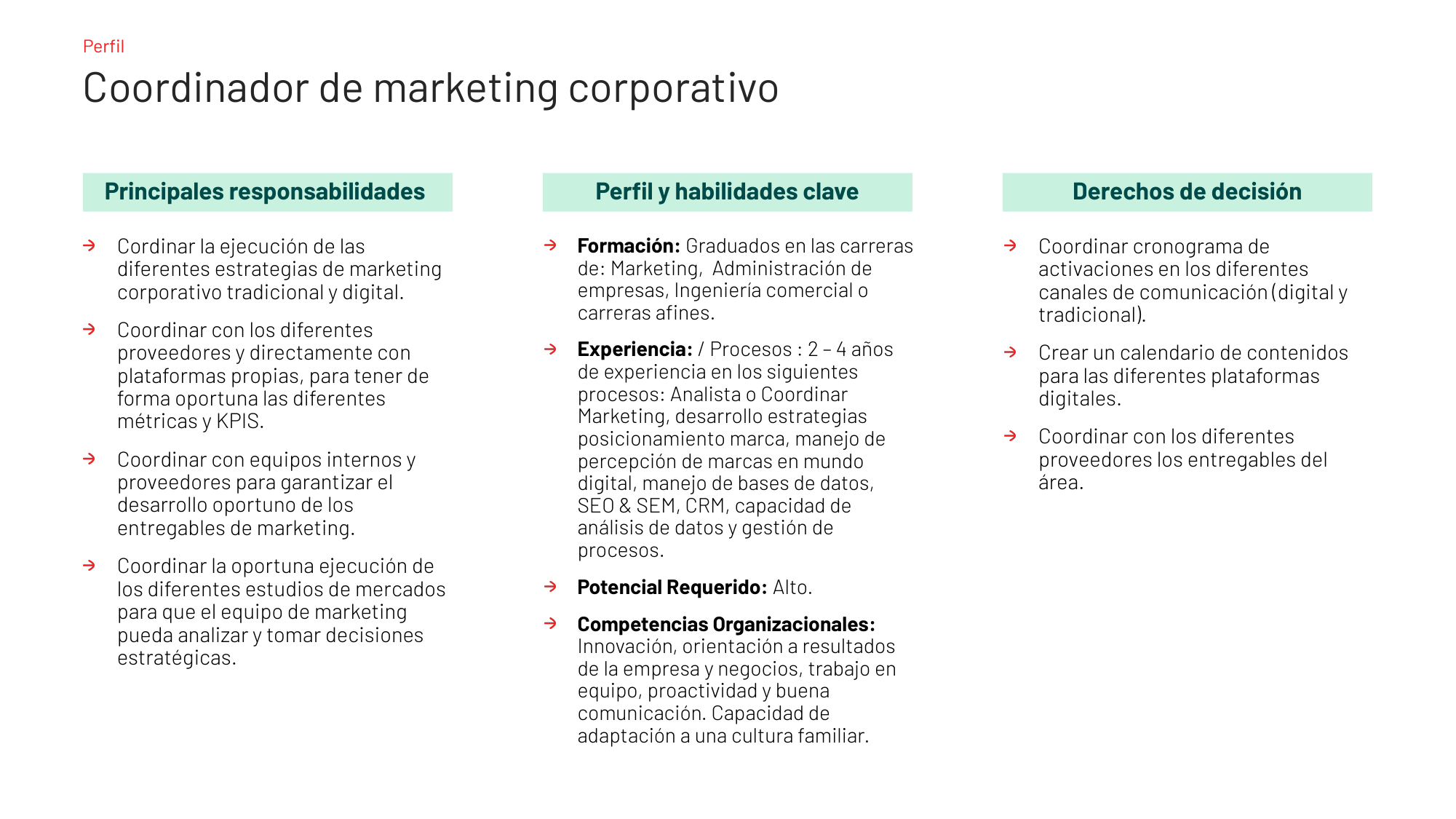

Perfil
# Coordinador de marketing corporativo
Principales responsabilidades
Perfil y habilidades clave
Derechos de decisión
Cordinar la ejecución de las diferentes estrategias de marketing corporativo tradicional y digital.
Coordinar con los diferentes proveedores y directamente con plataformas propias, para tener de forma oportuna las diferentes métricas y KPIS.
Coordinar con equipos internos y proveedores para garantizar el desarrollo oportuno de los entregables de marketing.
Coordinar la oportuna ejecución de los diferentes estudios de mercados para que el equipo de marketing pueda analizar y tomar decisiones estratégicas.

Formación: Graduados en las carreras de: Marketing,  Administración de empresas, Ingeniería comercial o carreras afines.
Experiencia: / Procesos : 2 – 4 años  de experiencia en los siguientes procesos: Analista o Coordinar Marketing, desarrollo estrategias posicionamiento marca, manejo de percepción de marcas en mundo digital, manejo de bases de datos, SEO & SEM, CRM, capacidad de análisis de datos y gestión de procesos.
Potencial Requerido: Alto.
Competencias Organizacionales: Innovación, orientación a resultados de la empresa y negocios, trabajo en equipo, proactividad y buena comunicación. Capacidad de adaptación a una cultura familiar.

Coordinar cronograma de activaciones en los diferentes canales de comunicación (digital y tradicional).
Crear un calendario de contenidos para las diferentes plataformas digitales.
Coordinar con los diferentes proveedores los entregables del área.